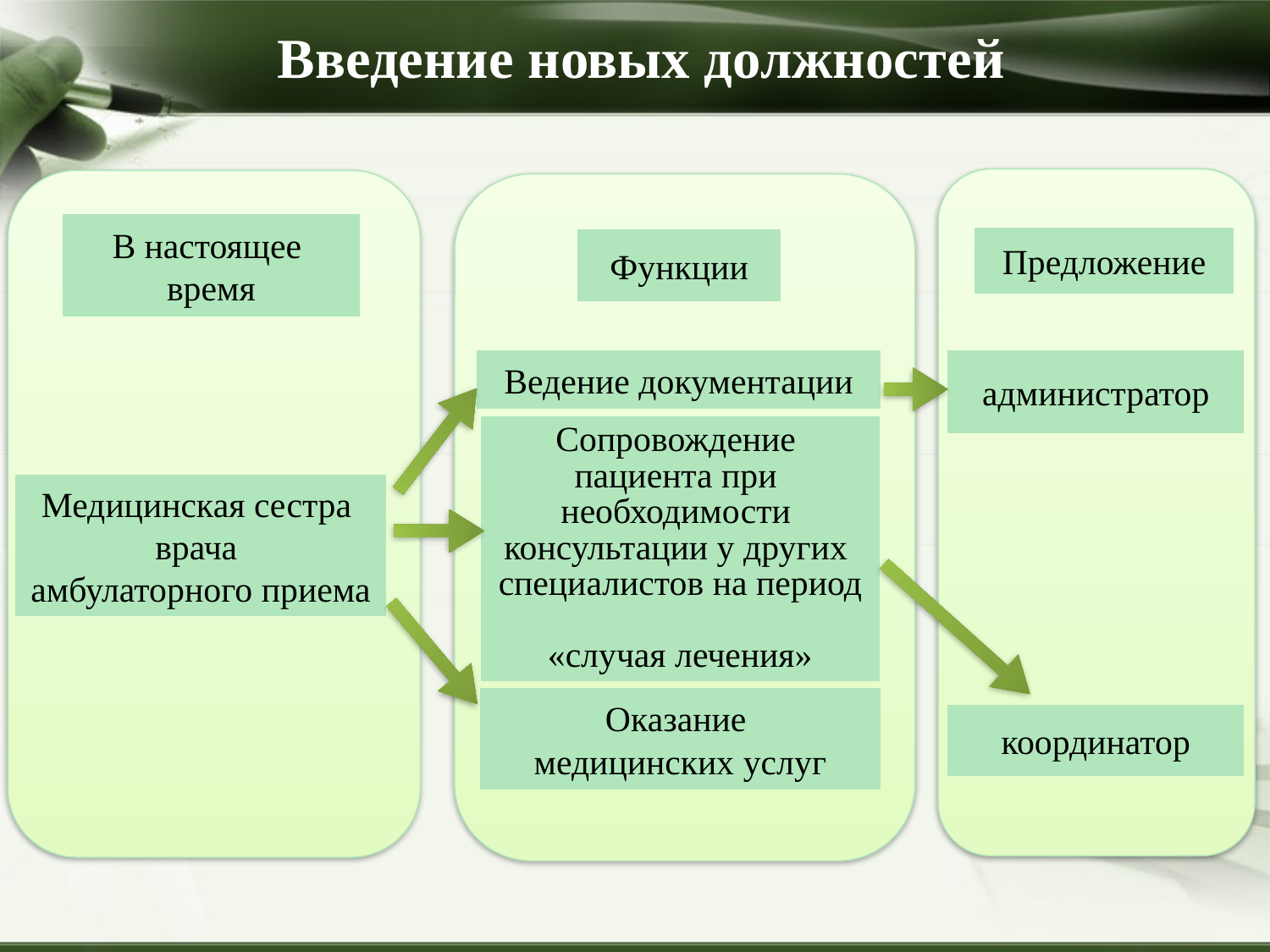

Введение новых должностей

В настоящее
время
Предложение
Функции
Ведение документации
администратор

Сопровождение
пациента при
необходимости
консультации у других
специалистов на период
«случая лечения»
Медицинская сестра
врача
амбулаторного приема

Оказание
медицинских услуг
координатор